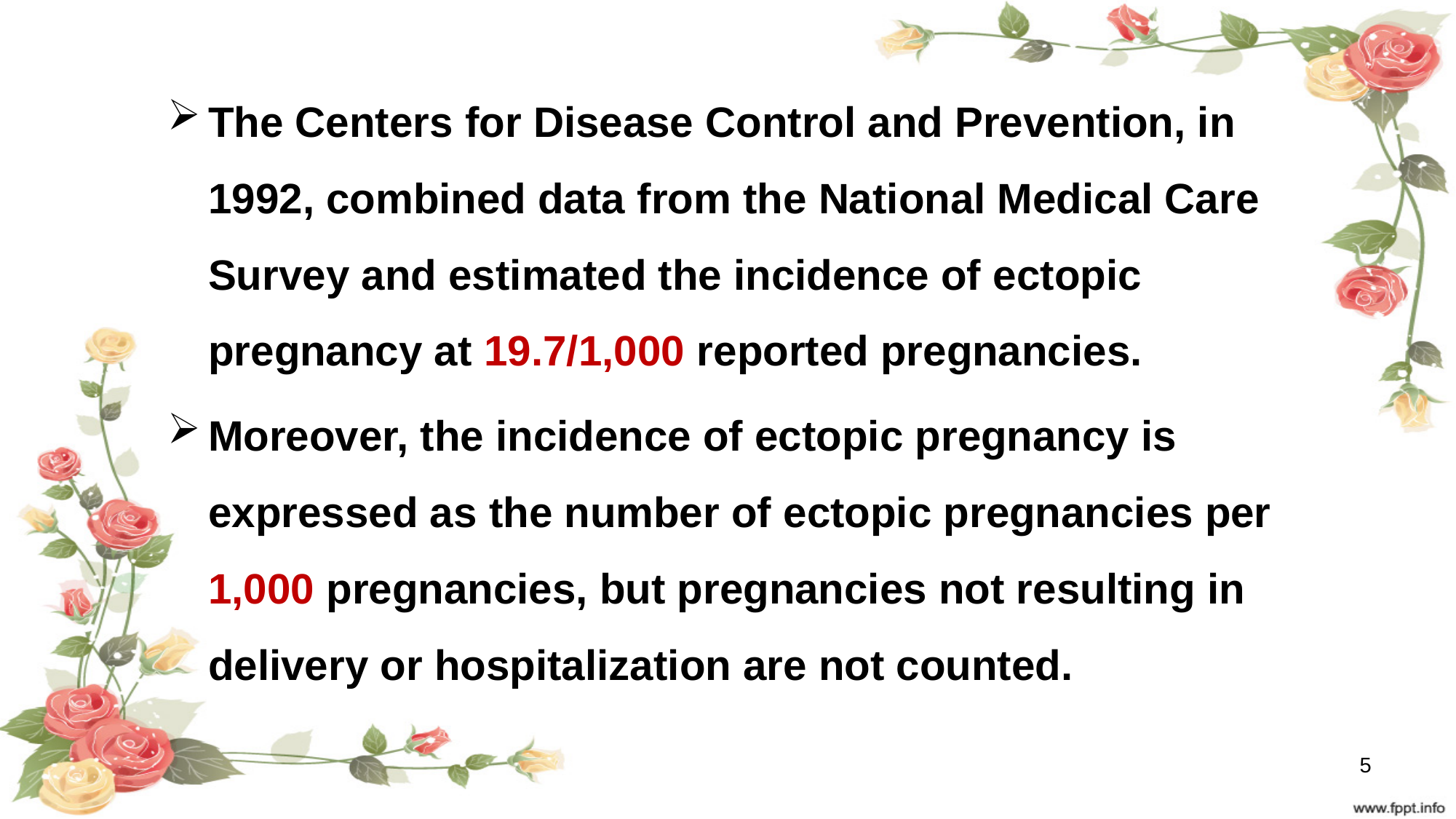

The Centers for Disease Control and Prevention, in 1992, combined data from the National Medical Care Survey and estimated the incidence of ectopic pregnancy at 19.7/1,000 reported pregnancies.
Moreover, the incidence of ectopic pregnancy is expressed as the number of ectopic pregnancies per 1,000 pregnancies, but pregnancies not resulting in delivery or hospitalization are not counted.

5